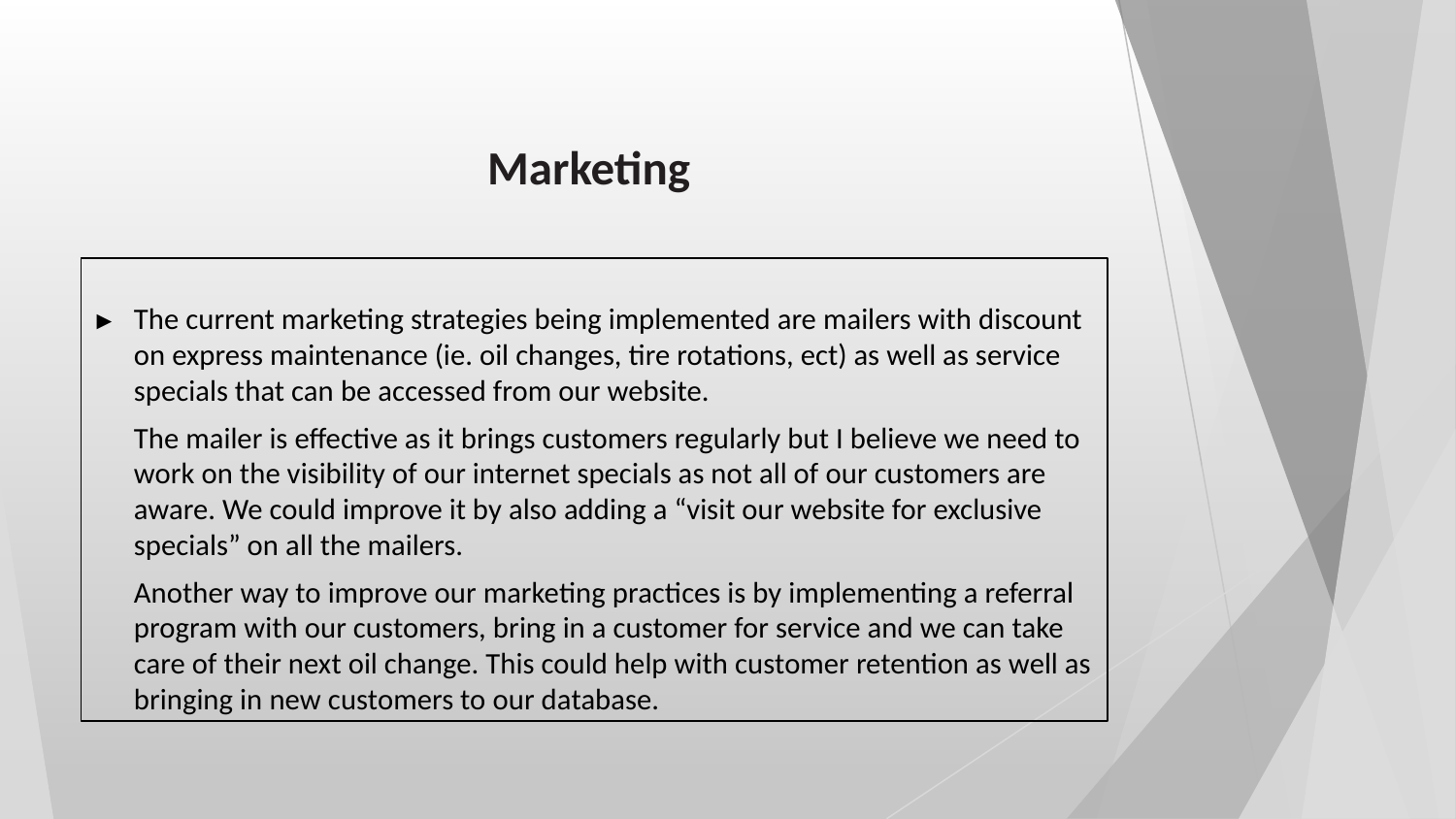

# Marketing

The current marketing strategies being implemented are mailers with discount on express maintenance (ie. oil changes, tire rotations, ect) as well as service specials that can be accessed from our website.
The mailer is effective as it brings customers regularly but I believe we need to work on the visibility of our internet specials as not all of our customers are aware. We could improve it by also adding a “visit our website for exclusive specials” on all the mailers.
Another way to improve our marketing practices is by implementing a referral program with our customers, bring in a customer for service and we can take care of their next oil change. This could help with customer retention as well as bringing in new customers to our database.